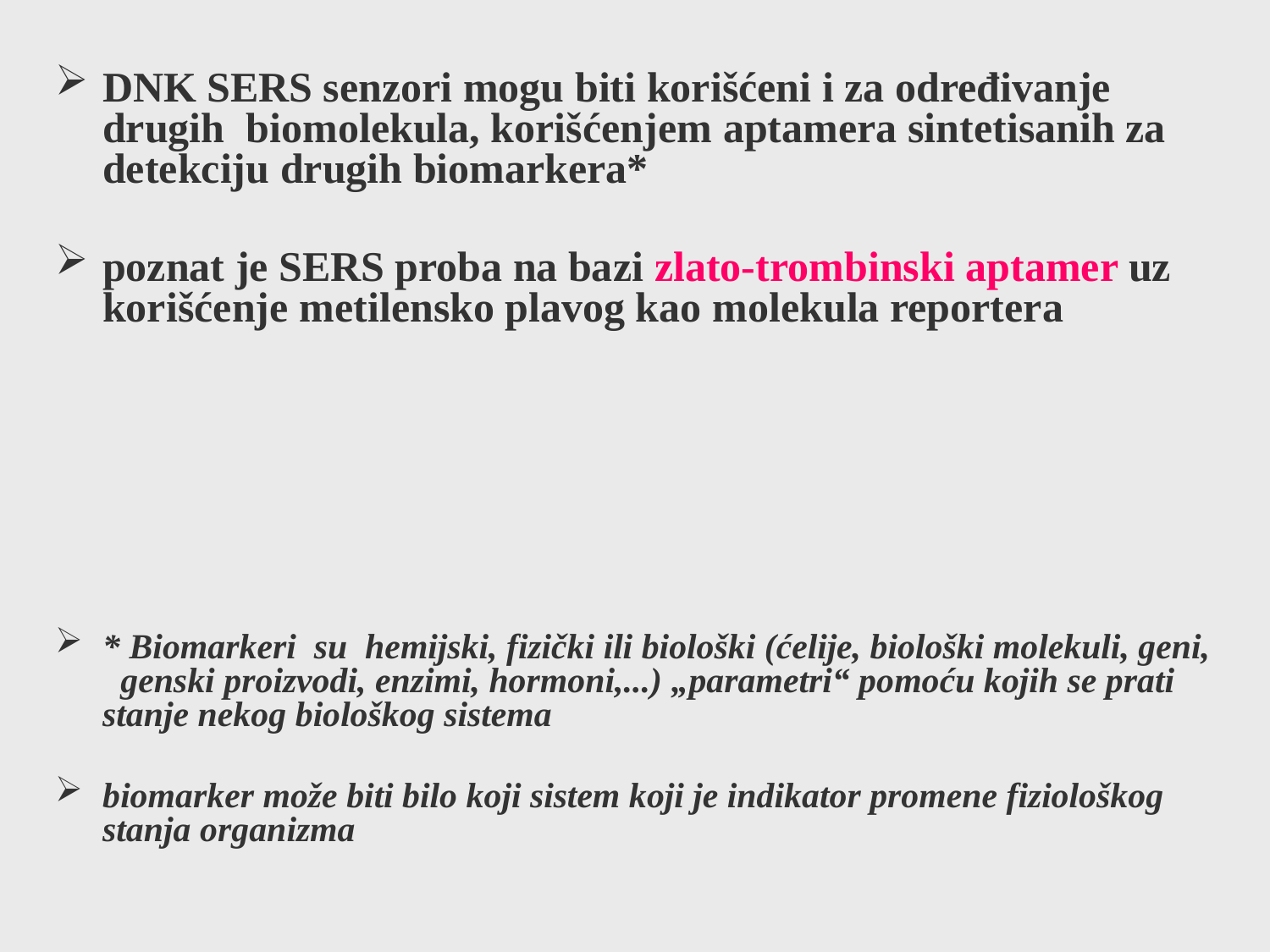

DNK SERS senzori mogu biti korišćeni i za određivanje drugih  biomolekula, korišćenjem aptamera sintetisanih za detekciju drugih biomarkera*

poznat je SERS proba na bazi zlato-trombinski aptamer uz korišćenje metilensko plavog kao molekula reportera

* Biomarkeri  su  hemijski, fizički ili biološki (ćelije, biološki molekuli, geni,   genski proizvodi, enzimi, hormoni,...) „parametri“ pomoću kojih se prati stanje nekog biološkog sistema

biomarker može biti bilo koji sistem koji je indikator promene fiziološkog stanja organizma